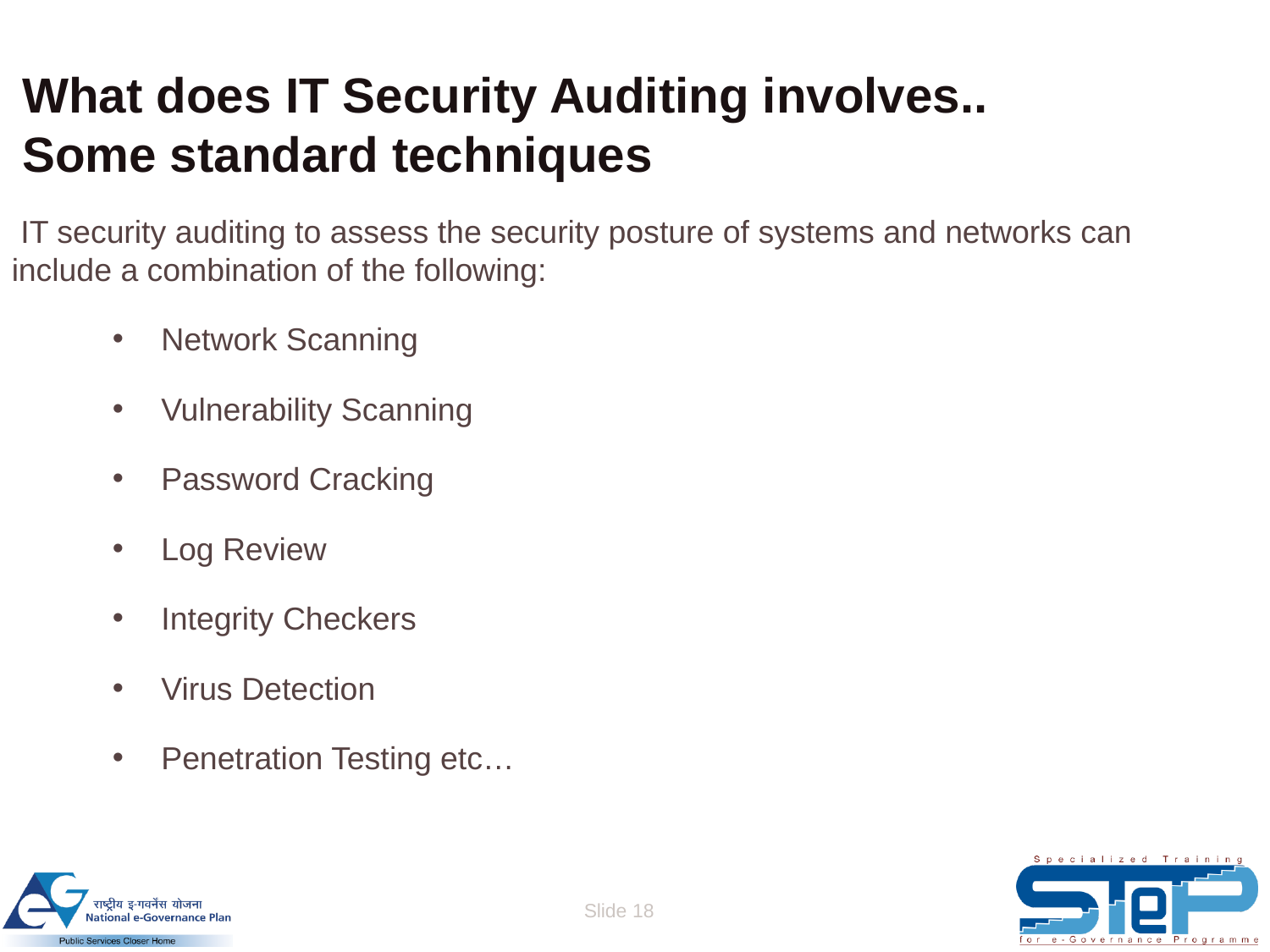

# What does IT Security Auditing involves.. Some standard techniques
 IT security auditing to assess the security posture of systems and networks can include a combination of the following:
Network Scanning
Vulnerability Scanning
Password Cracking
Log Review
Integrity Checkers
Virus Detection
Penetration Testing etc…